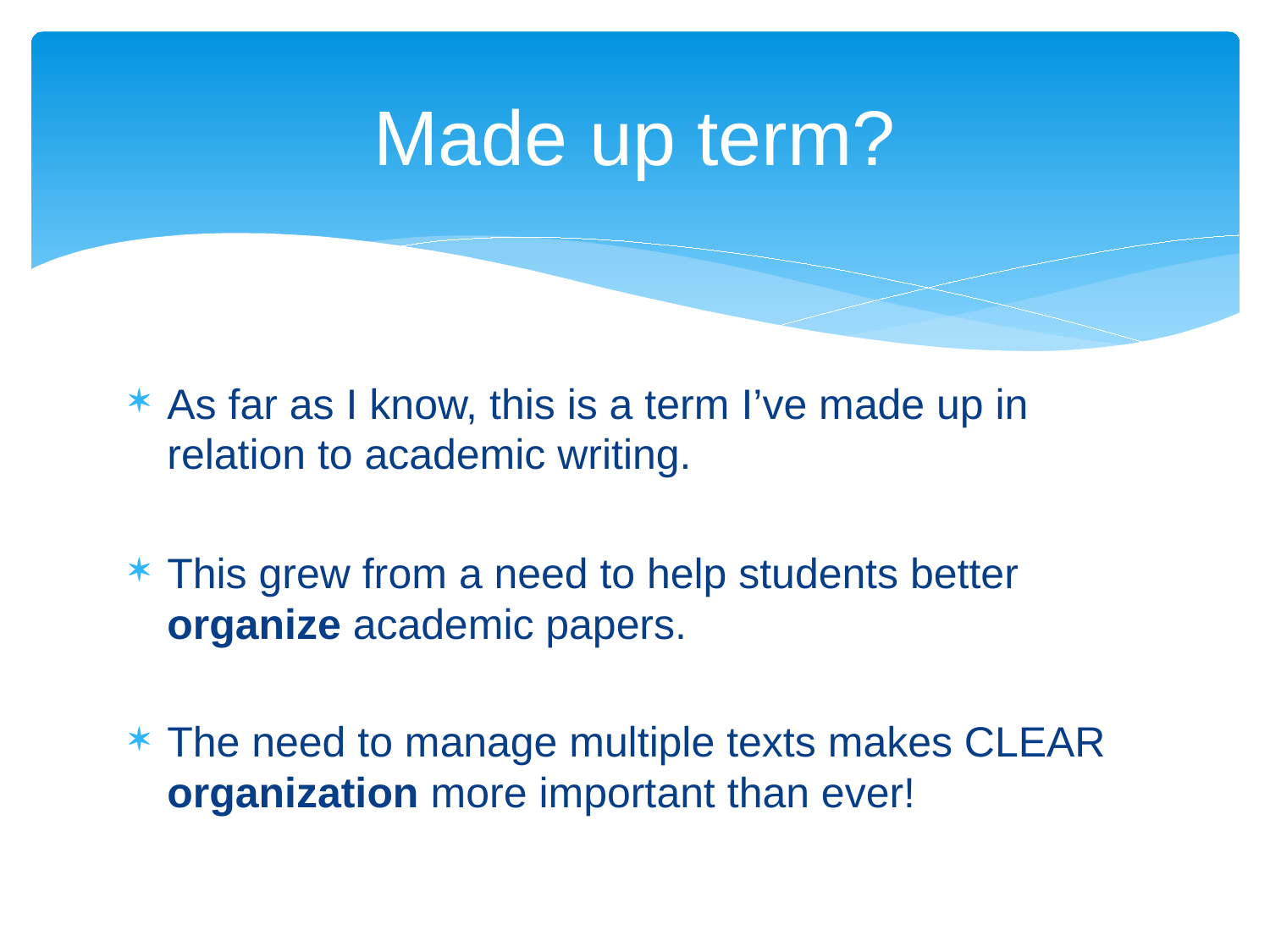

# Made up term?
As far as I know, this is a term I’ve made up in relation to academic writing.

This grew from a need to help students better organize academic papers.

The need to manage multiple texts makes CLEAR organization more important than ever!